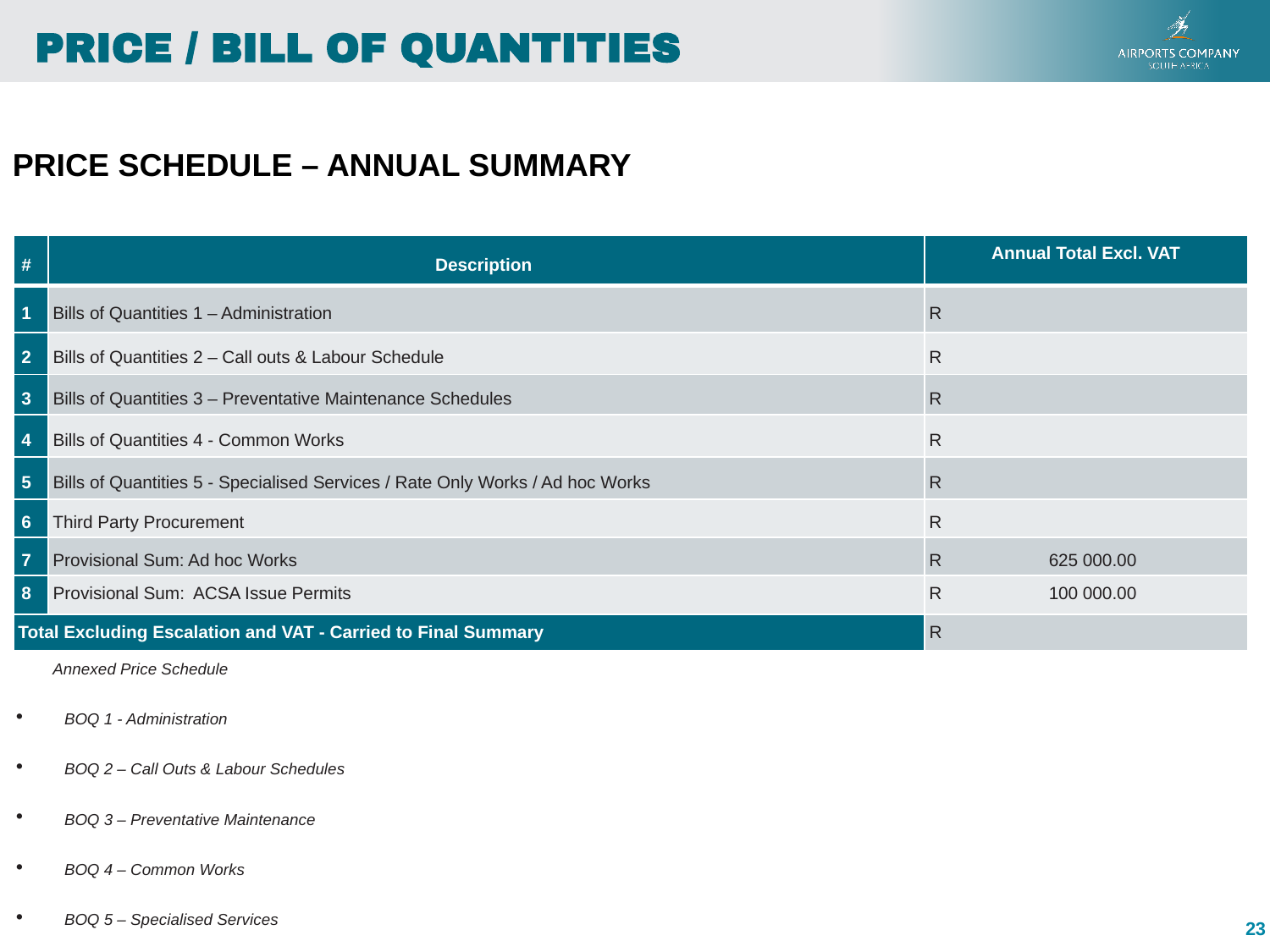

PRICE / Bill of quantities

PRICE SCHEDULE – ANNUAL SUMMARY
| # | Description | Annual Total Excl. VAT |
| --- | --- | --- |
| 1 | Bills of Quantities 1 – Administration | R |
| 2 | Bills of Quantities 2 – Call outs & Labour Schedule | R |
| 3 | Bills of Quantities 3 – Preventative Maintenance Schedules | R |
| 4 | Bills of Quantities 4 - Common Works | R |
| 5 | Bills of Quantities 5 - Specialised Services / Rate Only Works / Ad hoc Works | R |
| 6 | Third Party Procurement | R |
| 7 | Provisional Sum: Ad hoc Works | R 625 000.00 |
| 8 | Provisional Sum: ACSA Issue Permits | R 100 000.00 |
| Total Excluding Escalation and VAT - Carried to Final Summary |  | R |

 Annexed Price Schedule
BOQ 1 - Administration
BOQ 2 – Call Outs & Labour Schedules
BOQ 3 – Preventative Maintenance
BOQ 4 – Common Works
BOQ 5 – Specialised Services
23